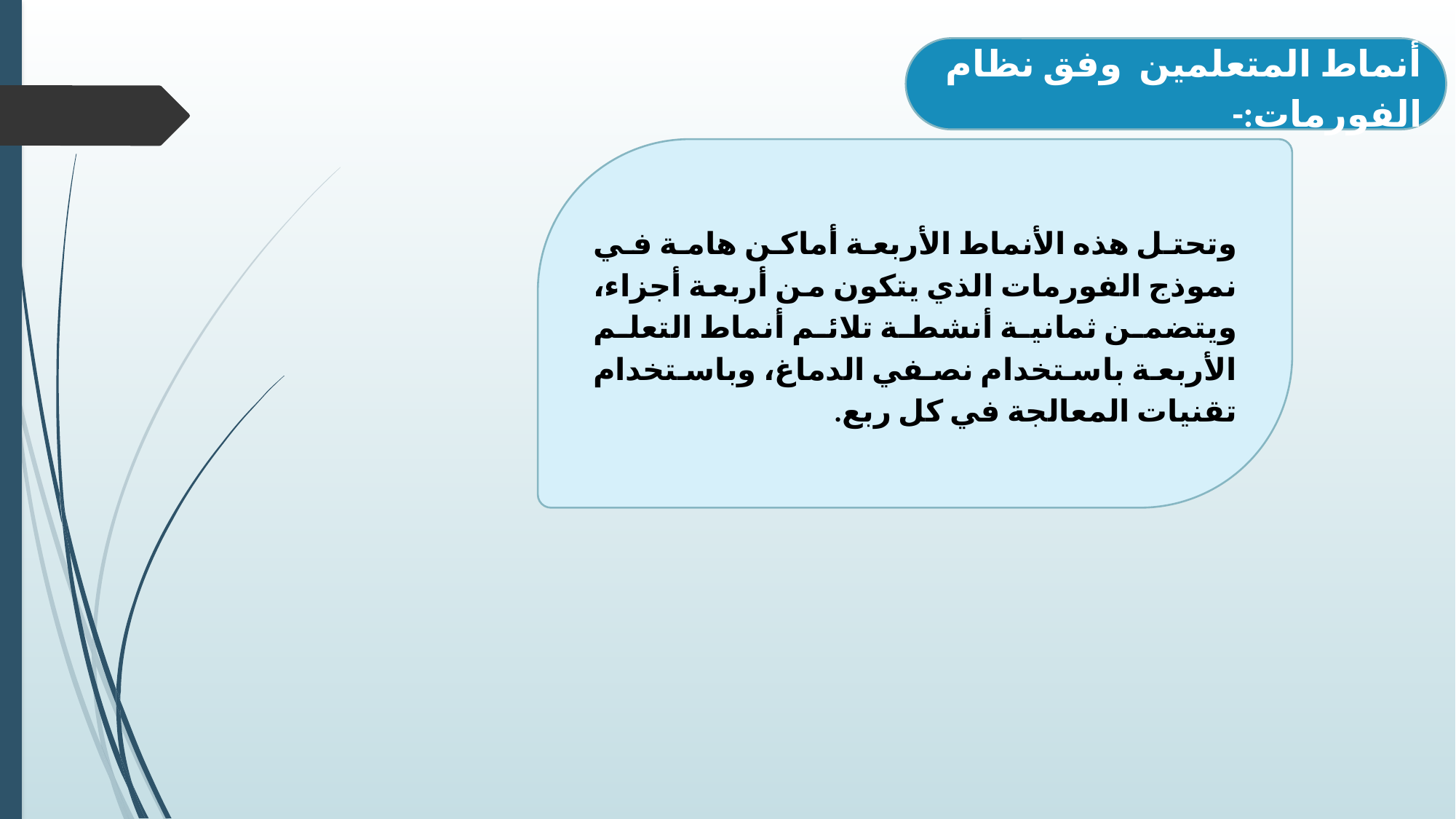

أنماط المتعلمين  وفق نظام الفورمات:-
وتحتل هذه الأنماط الأربعة أماكن هامة في نموذج الفورمات الذي يتكون من أربعة أجزاء، ويتضمن ثمانية أنشطة تلائم أنماط التعلم الأربعة باستخدام نصفي الدماغ، وباستخدام تقنيات المعالجة في كل ربع.

المتعلم التخيلي